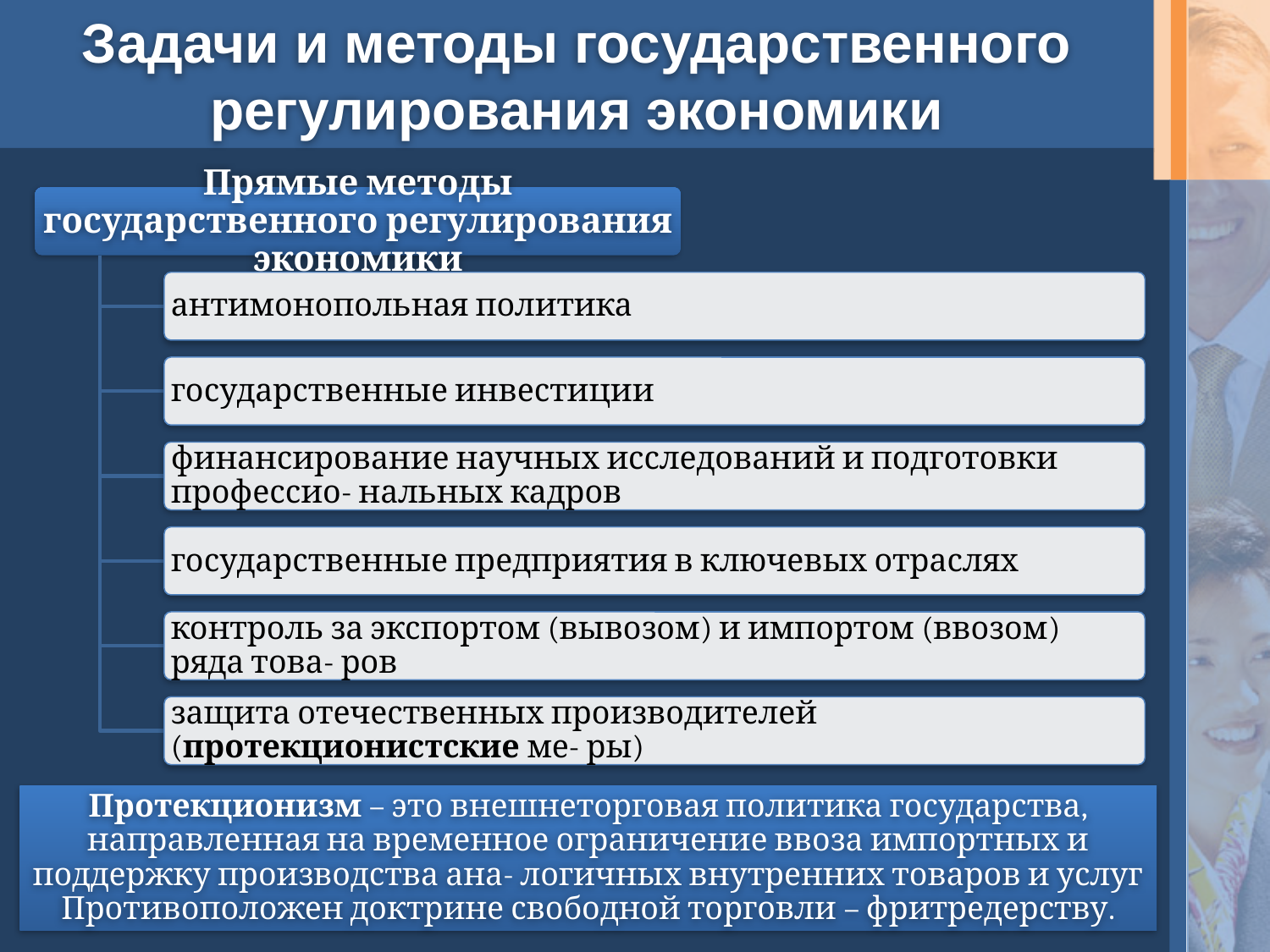

# Задачи и методы государственного регулирования экономики

Прямые методы государственного регулирования экономики

антимонопольная политика

государственные инвестиции

финансирование научных исследований и подготовки профессио- нальных кадров

государственные предприятия в ключевых отраслях

контроль за экспортом (вывозом) и импортом (ввозом) ряда това- ров

защита отечественных производителей (протекционистские ме- ры)

Протекционизм – это внешнеторговая политика государства, направленная на временное ограничение ввоза импортных и поддержку производства ана- логичных внутренних товаров и услуг Противоположен доктрине свободной торговли – фритредерству.